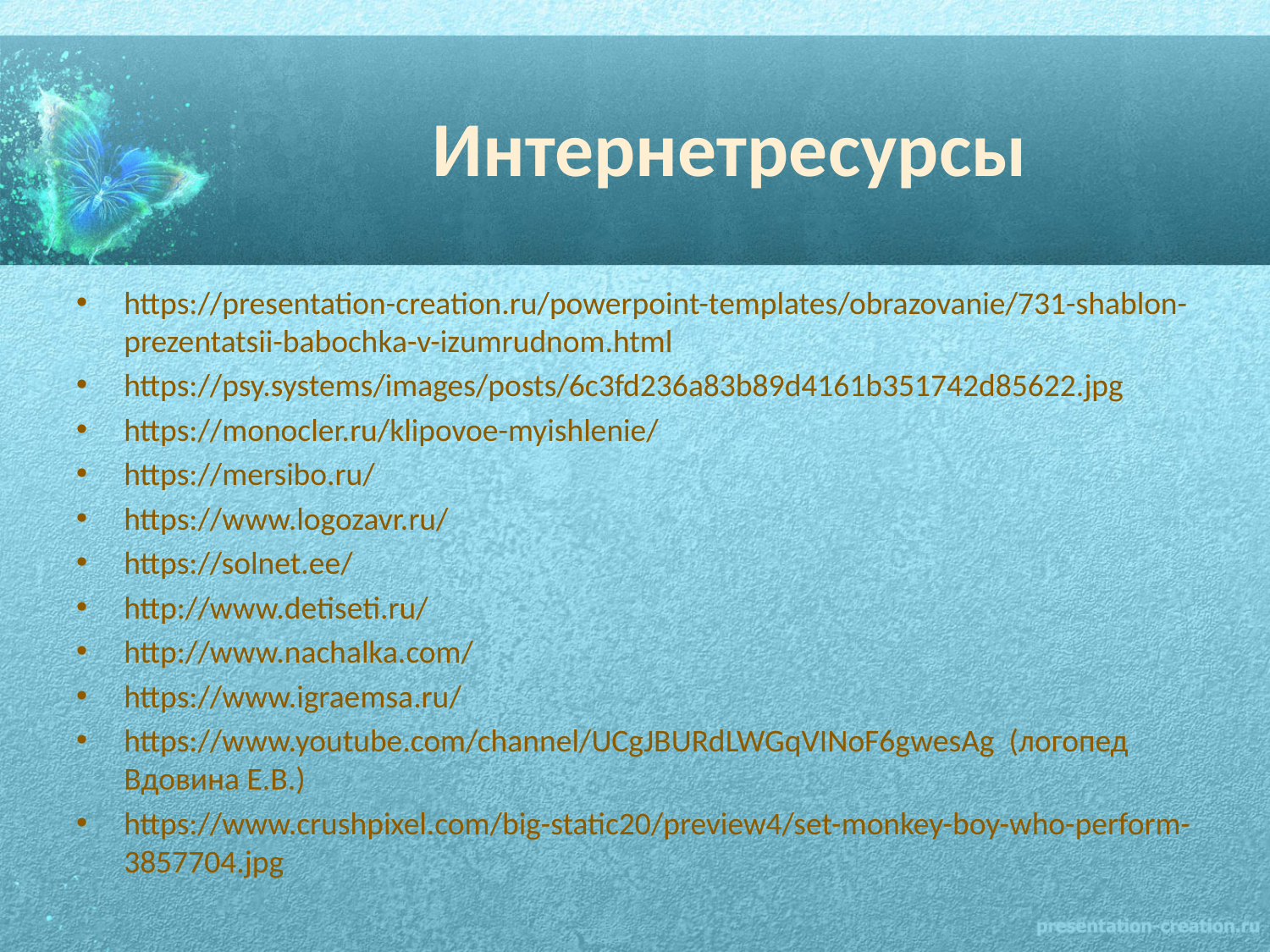

# Интернетресурсы
https://presentation-creation.ru/powerpoint-templates/obrazovanie/731-shablon-prezentatsii-babochka-v-izumrudnom.html
https://psy.systems/images/posts/6c3fd236a83b89d4161b351742d85622.jpg
https://monocler.ru/klipovoe-myishlenie/
https://mersibo.ru/
https://www.logozavr.ru/
https://solnet.ee/
http://www.detiseti.ru/
http://www.nachalka.com/
https://www.igraemsa.ru/
https://www.youtube.com/channel/UCgJBURdLWGqVINoF6gwesAg  (логопед Вдовина Е.В.)
https://www.crushpixel.com/big-static20/preview4/set-monkey-boy-who-perform-3857704.jpg